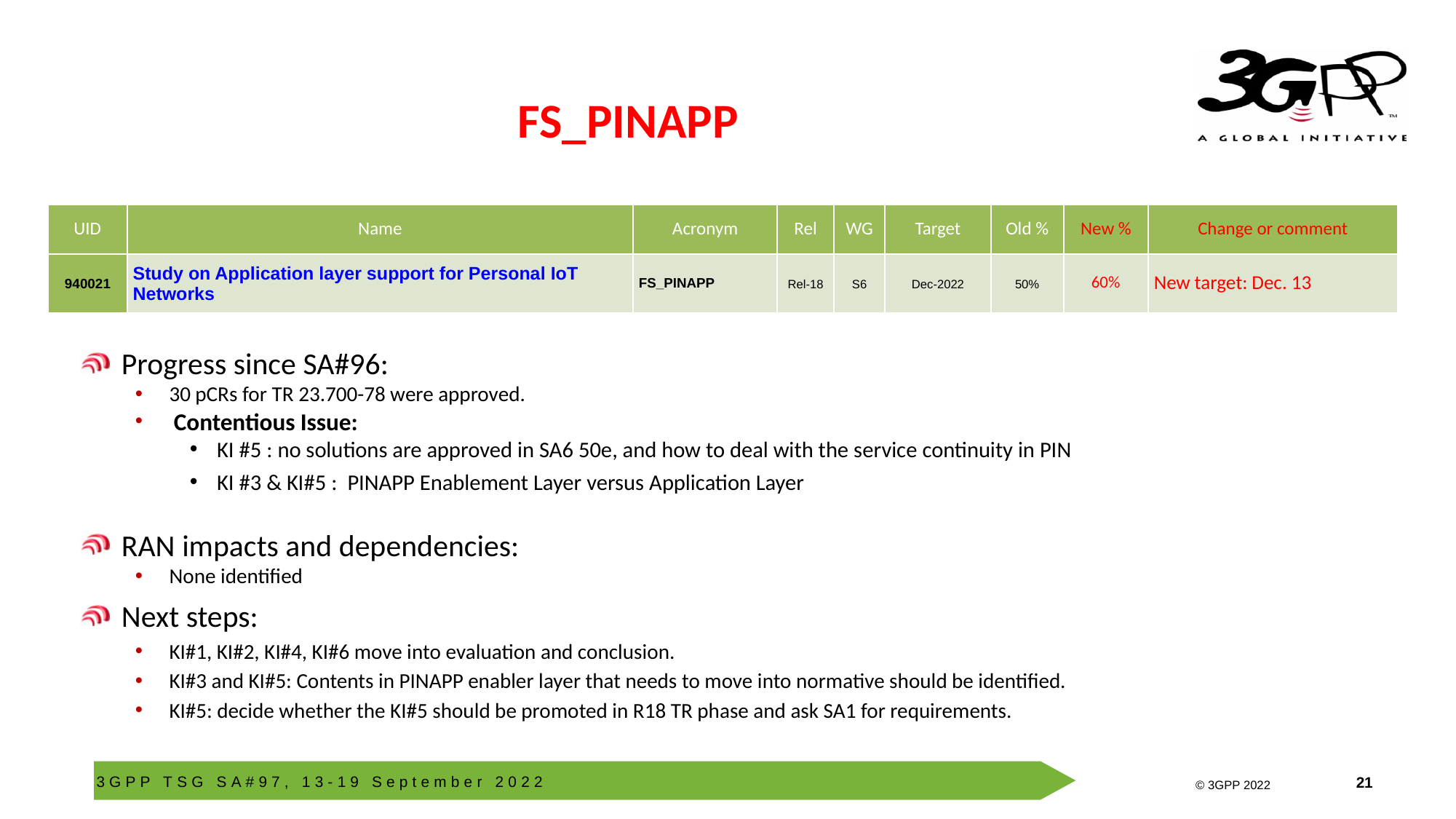

# FS_PINAPP
| UID | Name | Acronym | Rel | WG | Target | Old % | New % | Change or comment |
| --- | --- | --- | --- | --- | --- | --- | --- | --- |
| 940021 | Study on Application layer support for Personal IoT Networks | FS\_PINAPP | Rel-18 | S6 | Dec-2022 | 50% | 60% | New target: Dec. 13 |
Progress since SA#96:
30 pCRs for TR 23.700-78 were approved.
 Contentious Issue:
KI #5 : no solutions are approved in SA6 50e, and how to deal with the service continuity in PIN
KI #3 & KI#5 :  PINAPP Enablement Layer versus Application Layer

RAN impacts and dependencies:
None identified
Next steps:
KI#1, KI#2, KI#4, KI#6 move into evaluation and conclusion.
KI#3 and KI#5: Contents in PINAPP enabler layer that needs to move into normative should be identified.
KI#5: decide whether the KI#5 should be promoted in R18 TR phase and ask SA1 for requirements.